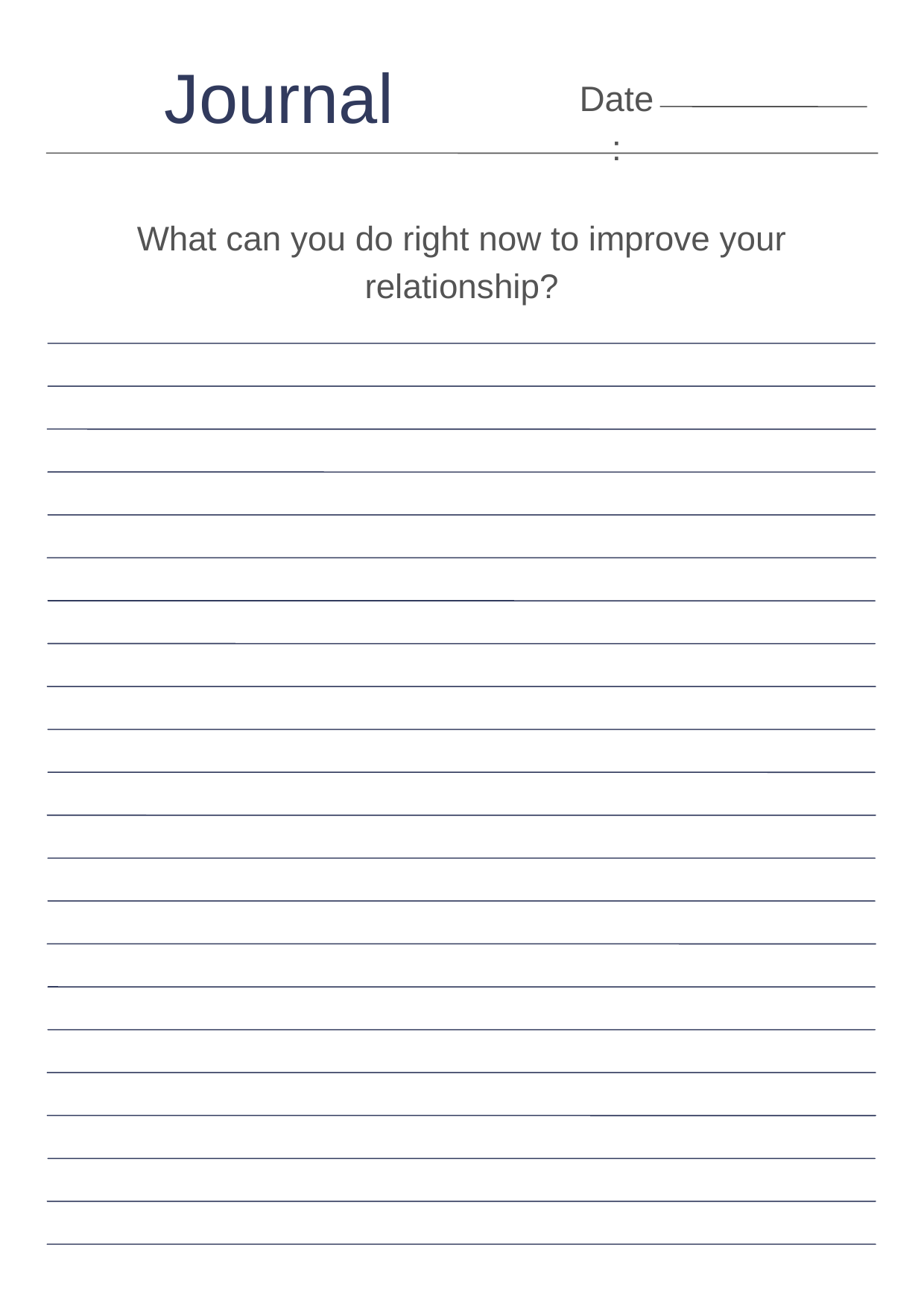

Journal
Date:

What can you do right now to improve your relationship?